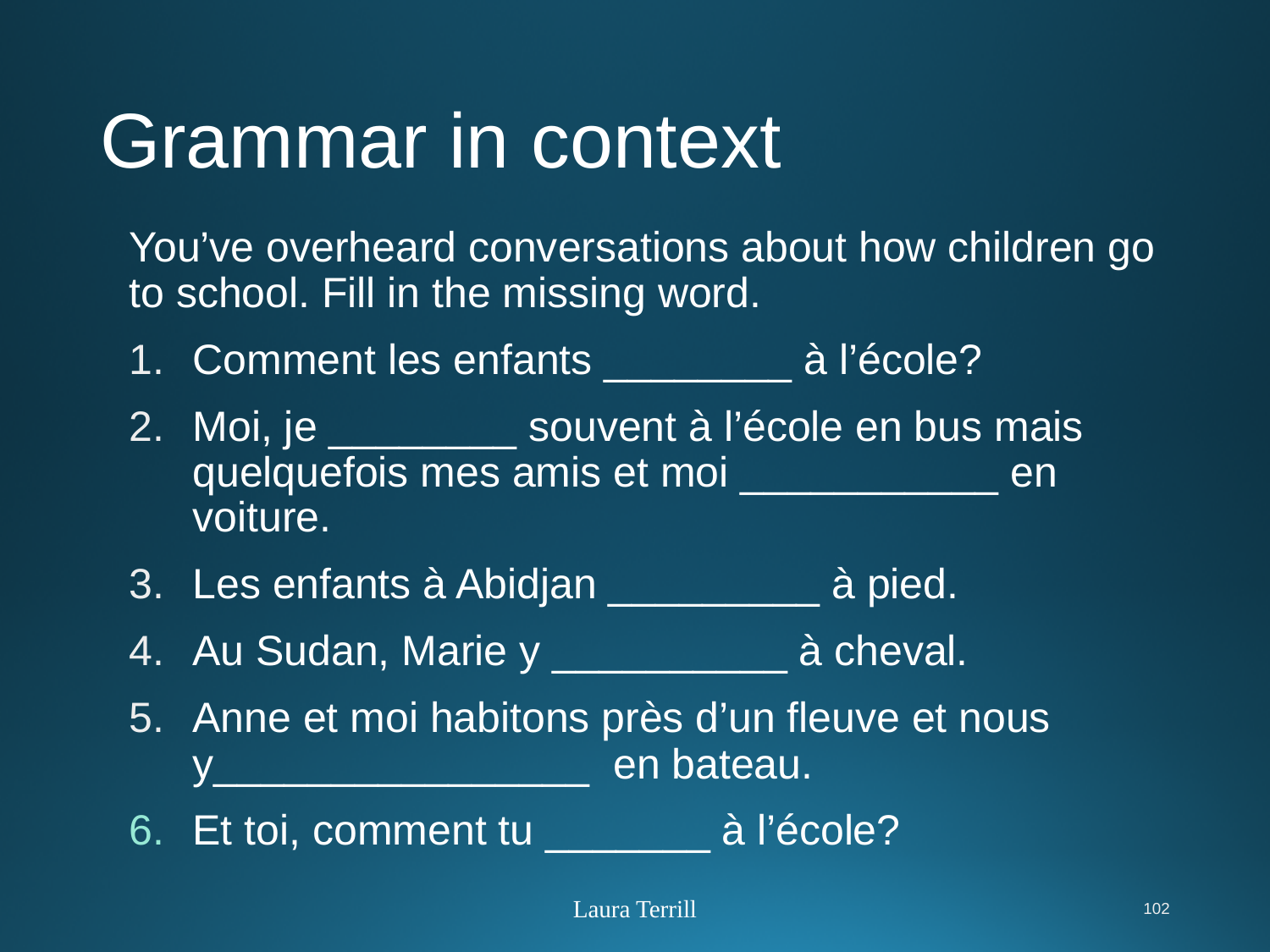

# Grammar in context
You’ve overheard conversations about how children go to school. Fill in the missing word.
Comment les enfants ________ à l’école?
Moi, je ________ souvent à l’école en bus mais quelquefois mes amis et moi ___________ en voiture.
Les enfants à Abidjan _________ à pied.
Au Sudan, Marie y __________ à cheval.
Anne et moi habitons près d’un fleuve et nous y________________  en bateau.
Et toi, comment tu _______ à l’école?

Laura Terrill
102